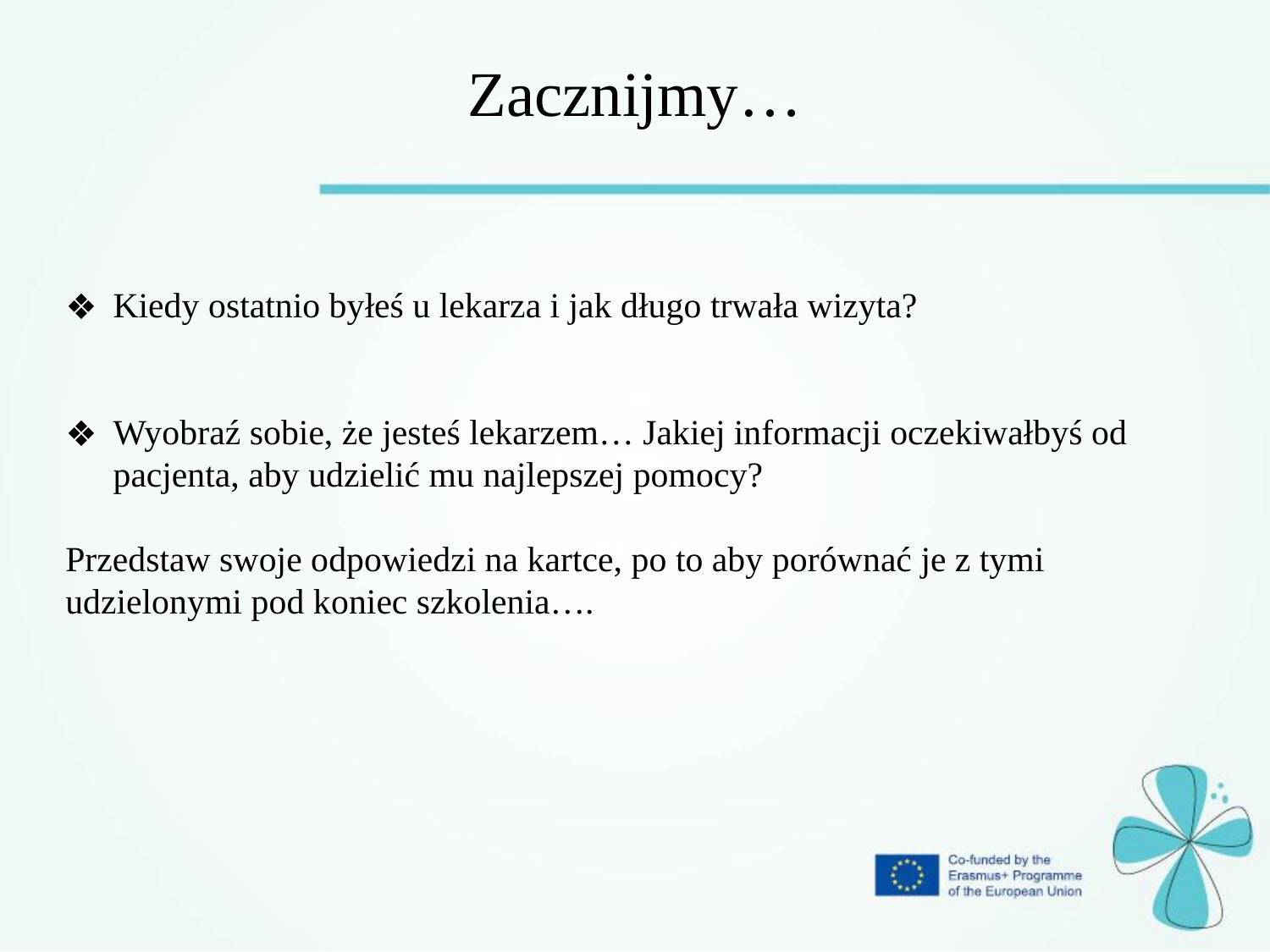

Zacznijmy…
Kiedy ostatnio byłeś u lekarza i jak długo trwała wizyta?

Wyobraź sobie, że jesteś lekarzem… Jakiej informacji oczekiwałbyś od pacjenta, aby udzielić mu najlepszej pomocy?

Przedstaw swoje odpowiedzi na kartce, po to aby porównać je z tymi udzielonymi pod koniec szkolenia….